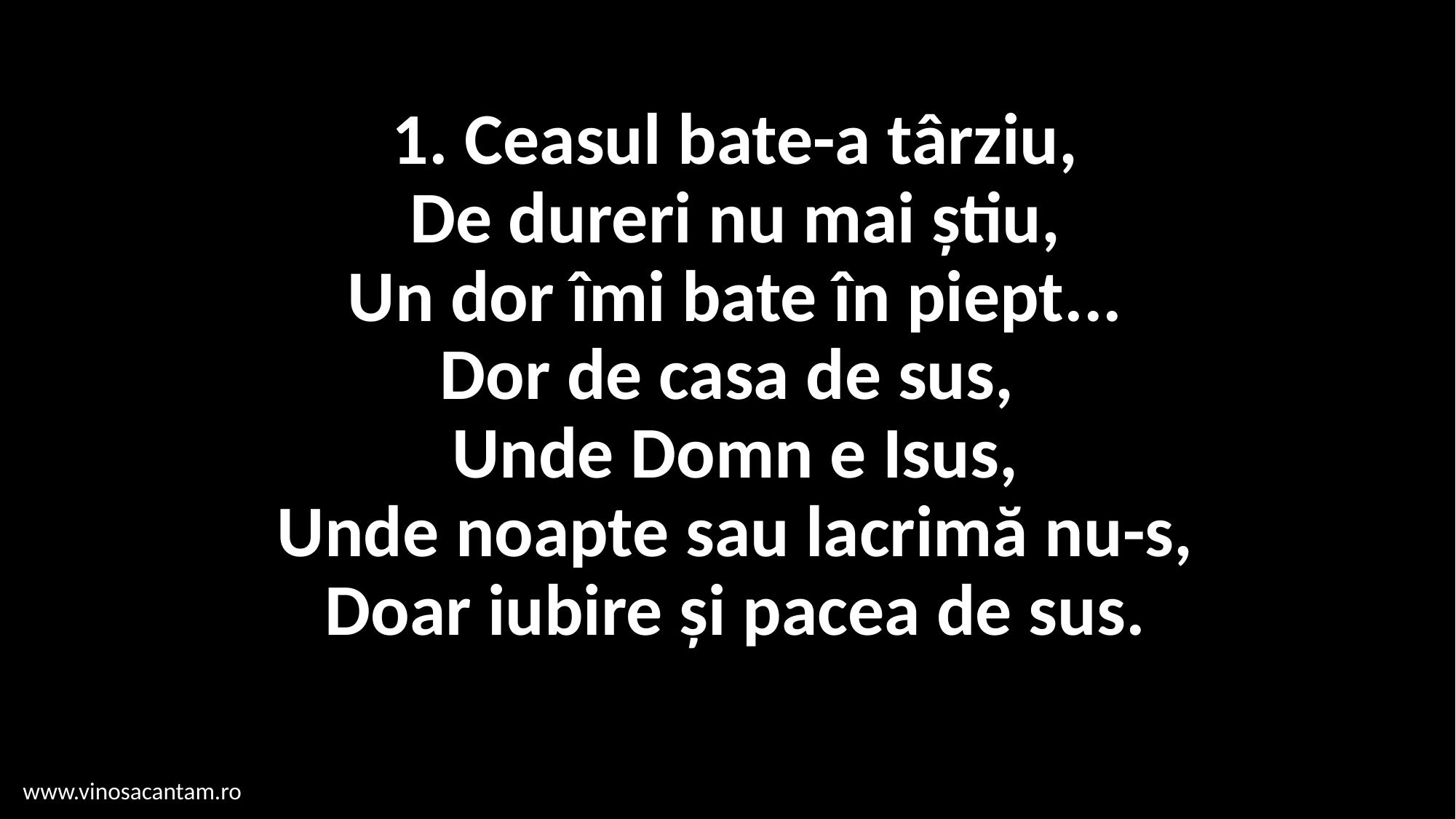

# 1. Ceasul bate-a târziu, De dureri nu mai știu, Un dor îmi bate în piept... Dor de casa de sus, Unde Domn e Isus, Unde noapte sau lacrimă nu-s, Doar iubire și pacea de sus.
www.vinosacantam.ro